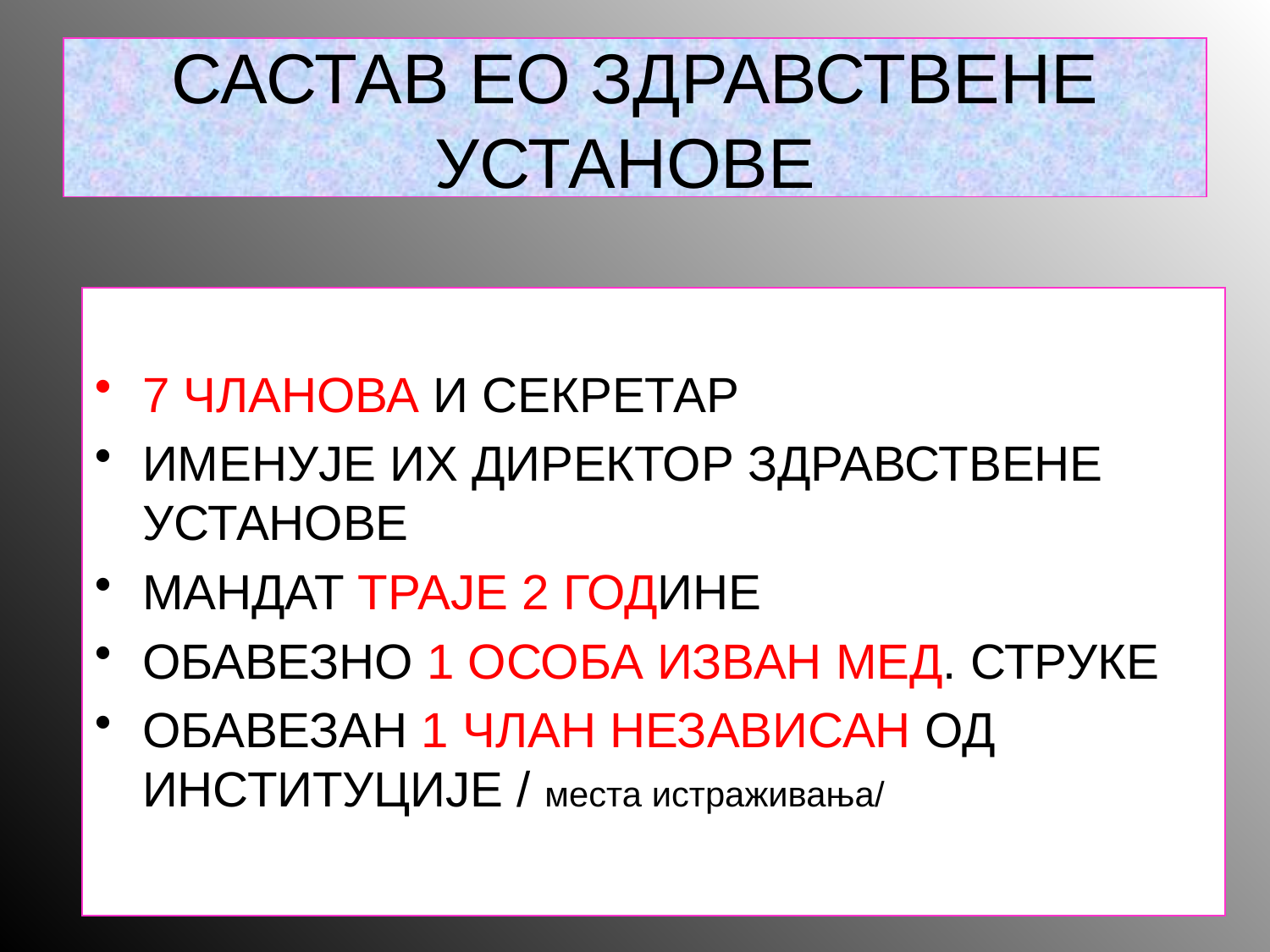

# САСТАВ ЕО ЗДРАВСТВЕНЕ УСТАНОВЕ

7 ЧЛАНОВА И СЕКРЕТАР
ИМЕНУЈЕ ИХ ДИРЕКТОР ЗДРАВСТВЕНЕ УСТАНОВЕ
МАНДАТ ТРАЈЕ 2 ГОДИНЕ
ОБАВЕЗНО 1 ОСОБА ИЗВАН МЕД. СТРУКЕ
ОБАВЕЗАН 1 ЧЛАН НЕЗАВИСАН ОД ИНСТИТУЦИЈЕ / места истраживања/